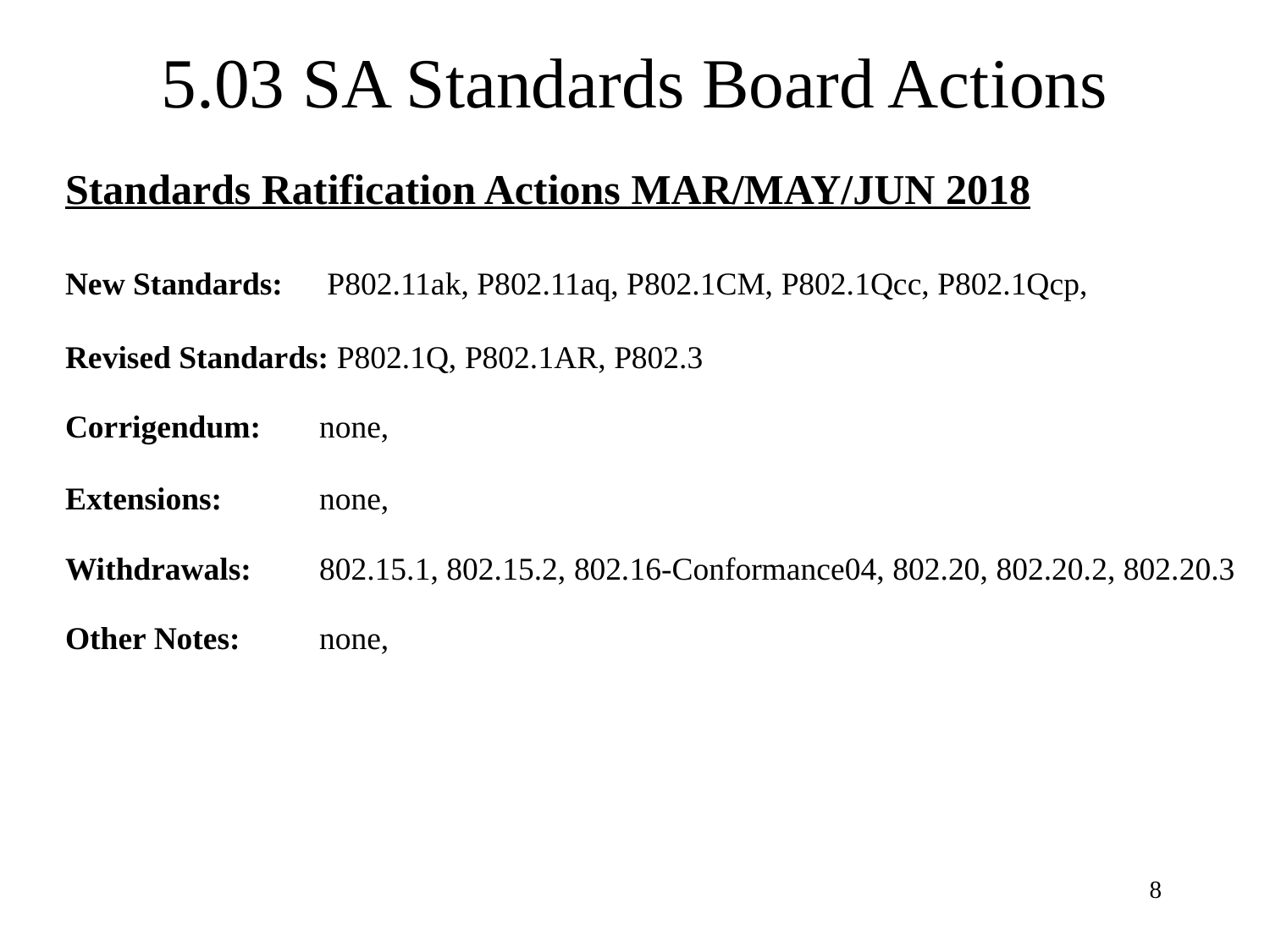

# 5.03 SA Standards Board Actions
Standards Ratification Actions MAR/MAY/JUN 2018

New Standards: 	 P802.11ak, P802.11aq, P802.1CM, P802.1Qcc, P802.1Qcp,

Revised Standards: P802.1Q, P802.1AR, P802.3

Corrigendum: 	none,

Extensions:  	none,

Withdrawals:  	802.15.1, 802.15.2, 802.16-Conformance04, 802.20, 802.20.2, 802.20.3

Other Notes: 	none,

8